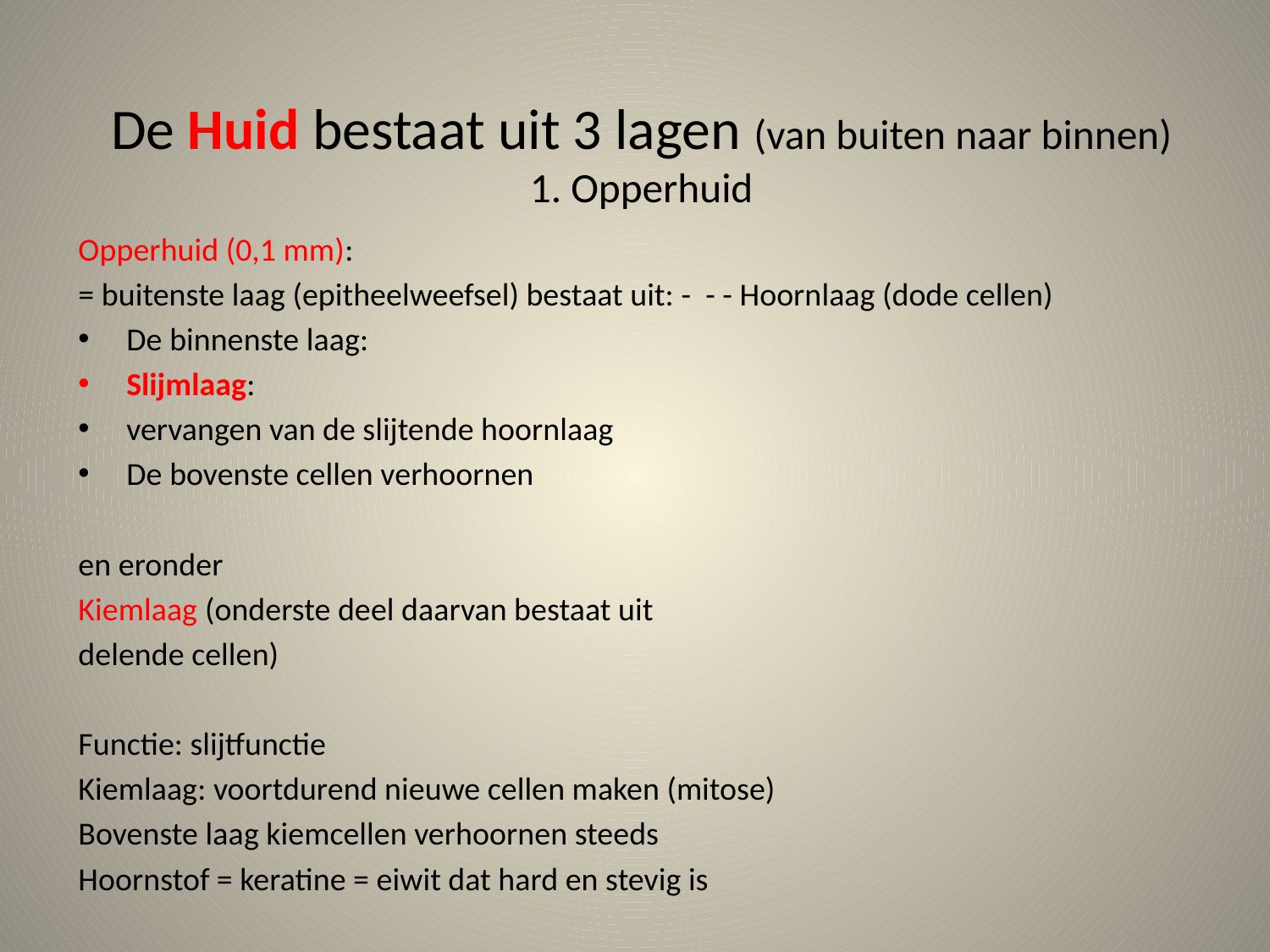

# De Huid bestaat uit 3 lagen (van buiten naar binnen) 1. Opperhuid
Opperhuid (0,1 mm):
= buitenste laag (epitheelweefsel) bestaat uit: -  - - Hoornlaag (dode cellen)
De binnenste laag:
Slijmlaag:
vervangen van de slijtende hoornlaag
De bovenste cellen verhoornen

en eronder
Kiemlaag (onderste deel daarvan bestaat uit
delende cellen)

Functie: slijtfunctie
Kiemlaag: voortdurend nieuwe cellen maken (mitose)
Bovenste laag kiemcellen verhoornen steeds
Hoornstof = keratine = eiwit dat hard en stevig is